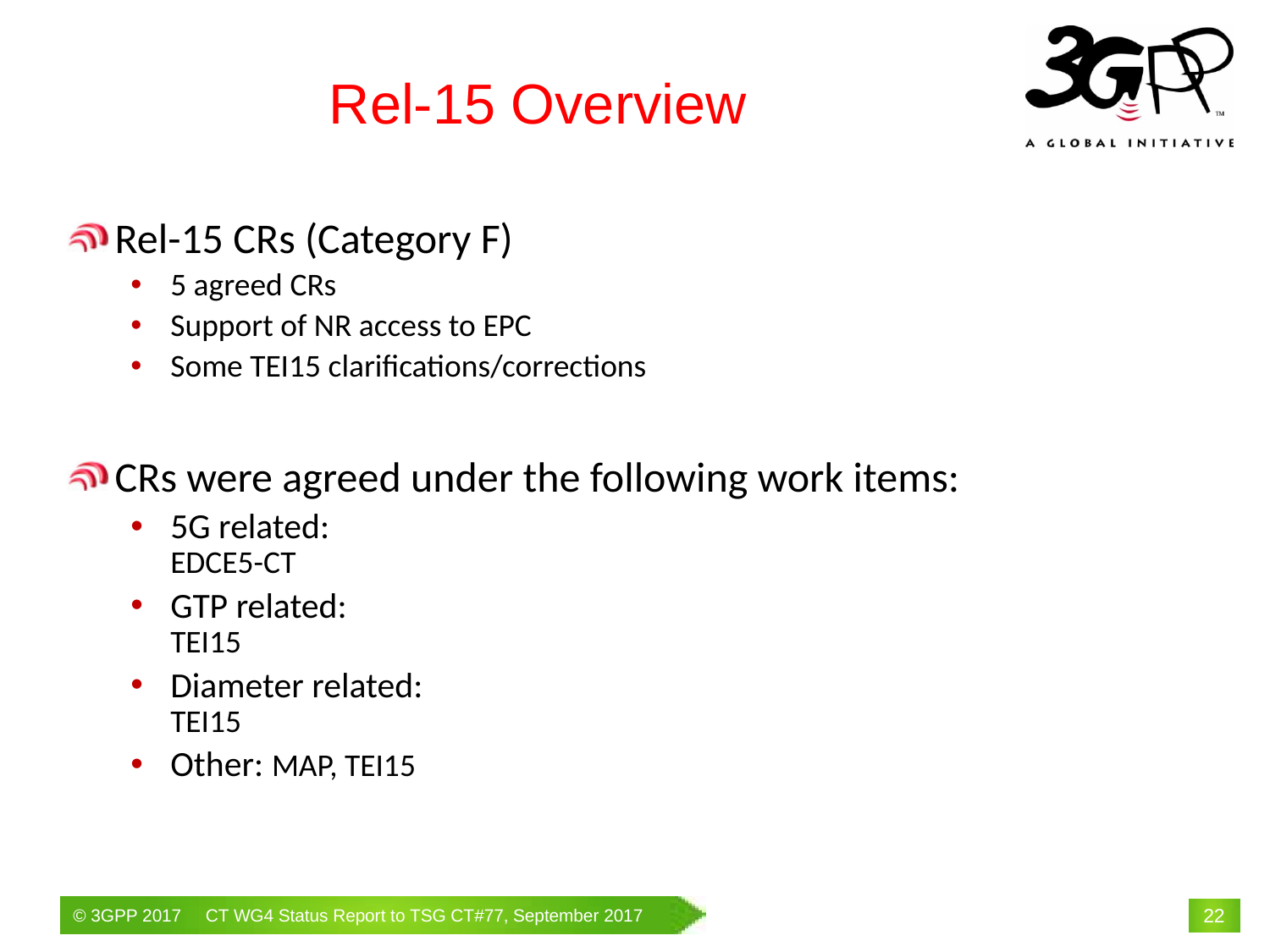

# Rel-15 Overview
Rel-15 CRs (Category F)
5 agreed CRs
Support of NR access to EPC
Some TEI15 clarifications/corrections

CRs were agreed under the following work items:
5G related:
EDCE5-CT
GTP related:
TEI15
Diameter related:
TEI15
Other: MAP, TEI15